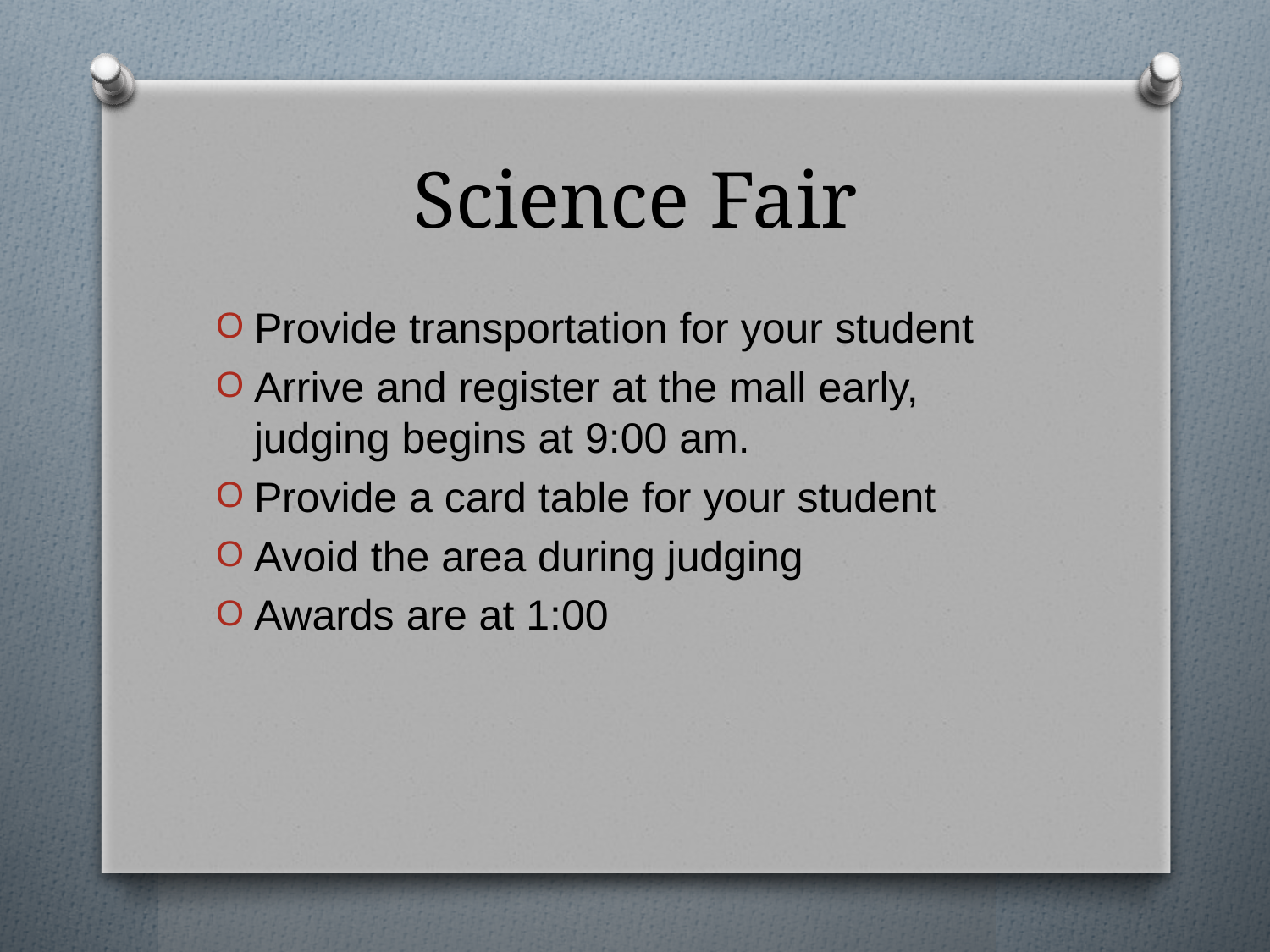

# Science Fair
Provide transportation for your student
Arrive and register at the mall early, judging begins at 9:00 am.
Provide a card table for your student
Avoid the area during judging
Awards are at 1:00